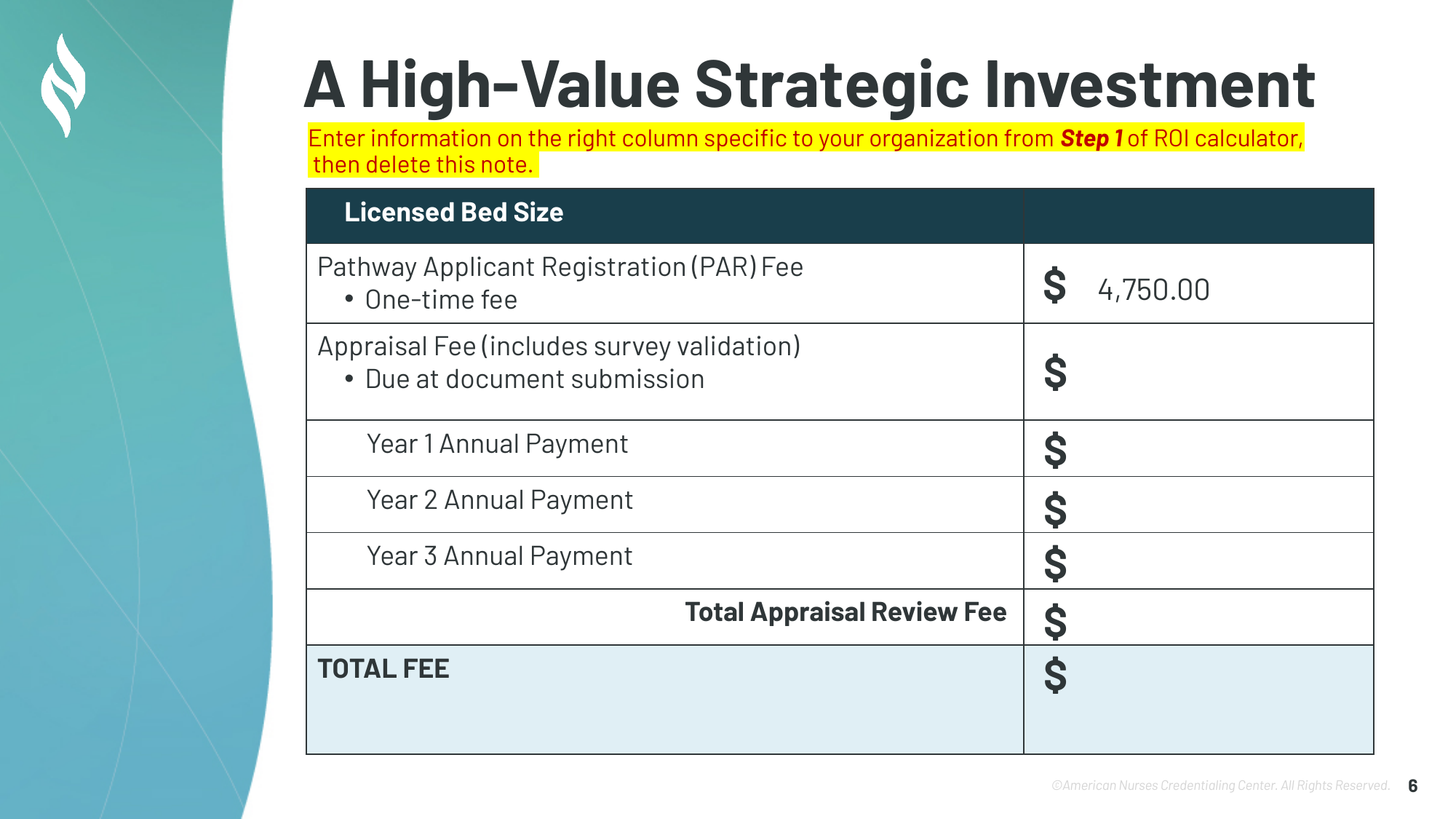

Enter information on the right column specific to your organization from Step 1 of ROI calculator,
 then delete this note.

6